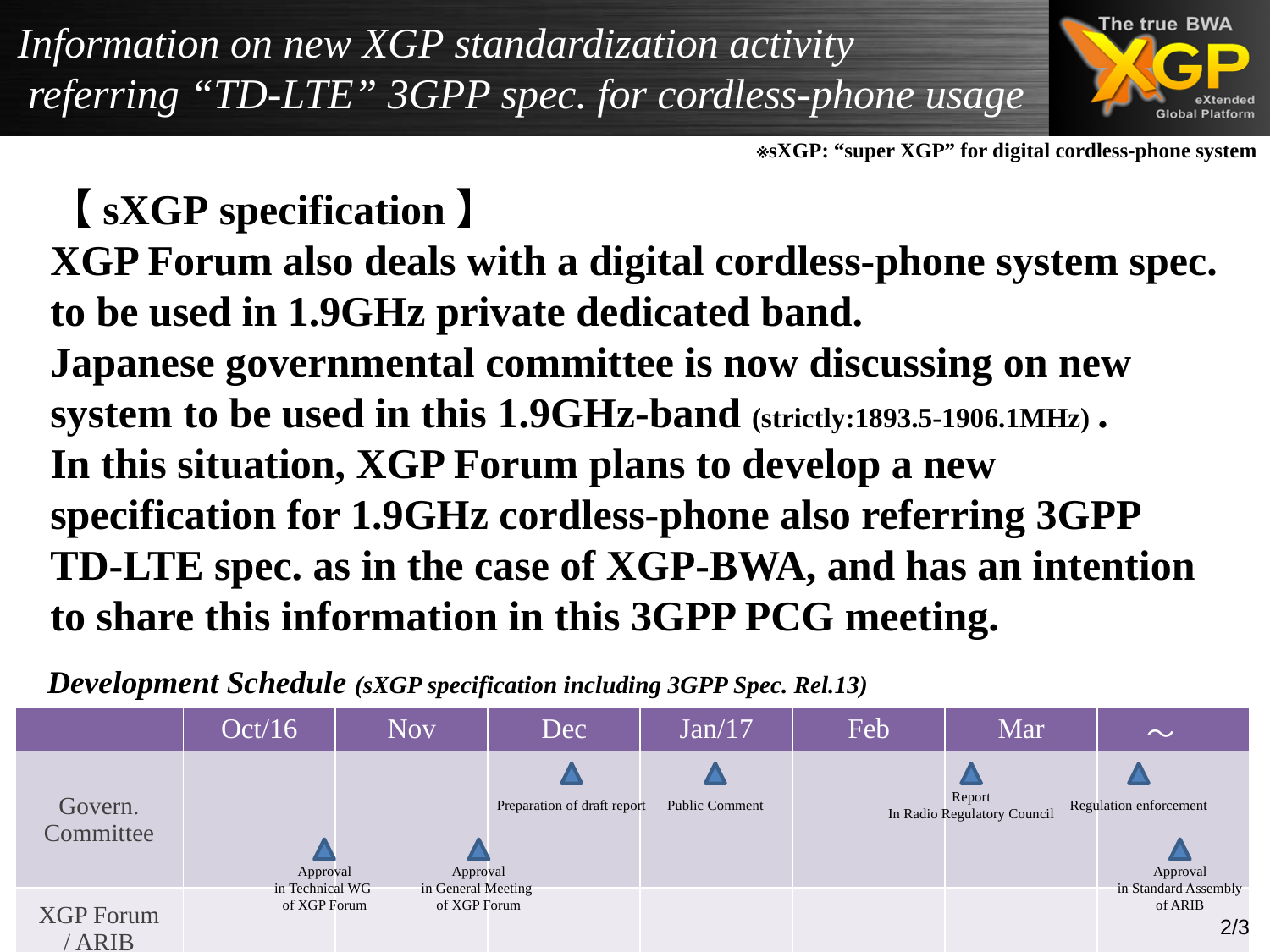

Information on new XGP standardization activity
 referring “TD-LTE” 3GPP spec. for cordless-phone usage
※sXGP: “super XGP” for digital cordless-phone system
【sXGP specification】
XGP Forum also deals with a digital cordless-phone system spec. to be used in 1.9GHz private dedicated band.
Japanese governmental committee is now discussing on new system to be used in this 1.9GHz-band (strictly:1893.5-1906.1MHz) .
In this situation, XGP Forum plans to develop a new specification for 1.9GHz cordless-phone also referring 3GPP TD-LTE spec. as in the case of XGP-BWA, and has an intention to share this information in this 3GPP PCG meeting.
Development Schedule (sXGP specification including 3GPP Spec. Rel.13)
|  | Oct/16 | Nov | Dec | Jan/17 | Feb | Mar | ～ |
| --- | --- | --- | --- | --- | --- | --- | --- |
| Govern. Committee |  |  |  |  |  |  |  |
| XGP Forum / ARIB |  |  |  |  |  |  |  |

Report
In Radio Regulatory Council
Preparation of draft report
Public Comment
Regulation enforcement

Approval
in Technical WG
of XGP Forum
Approval
in General Meeting
of XGP Forum
Approval
in Standard Assembly
of ARIB
2/3